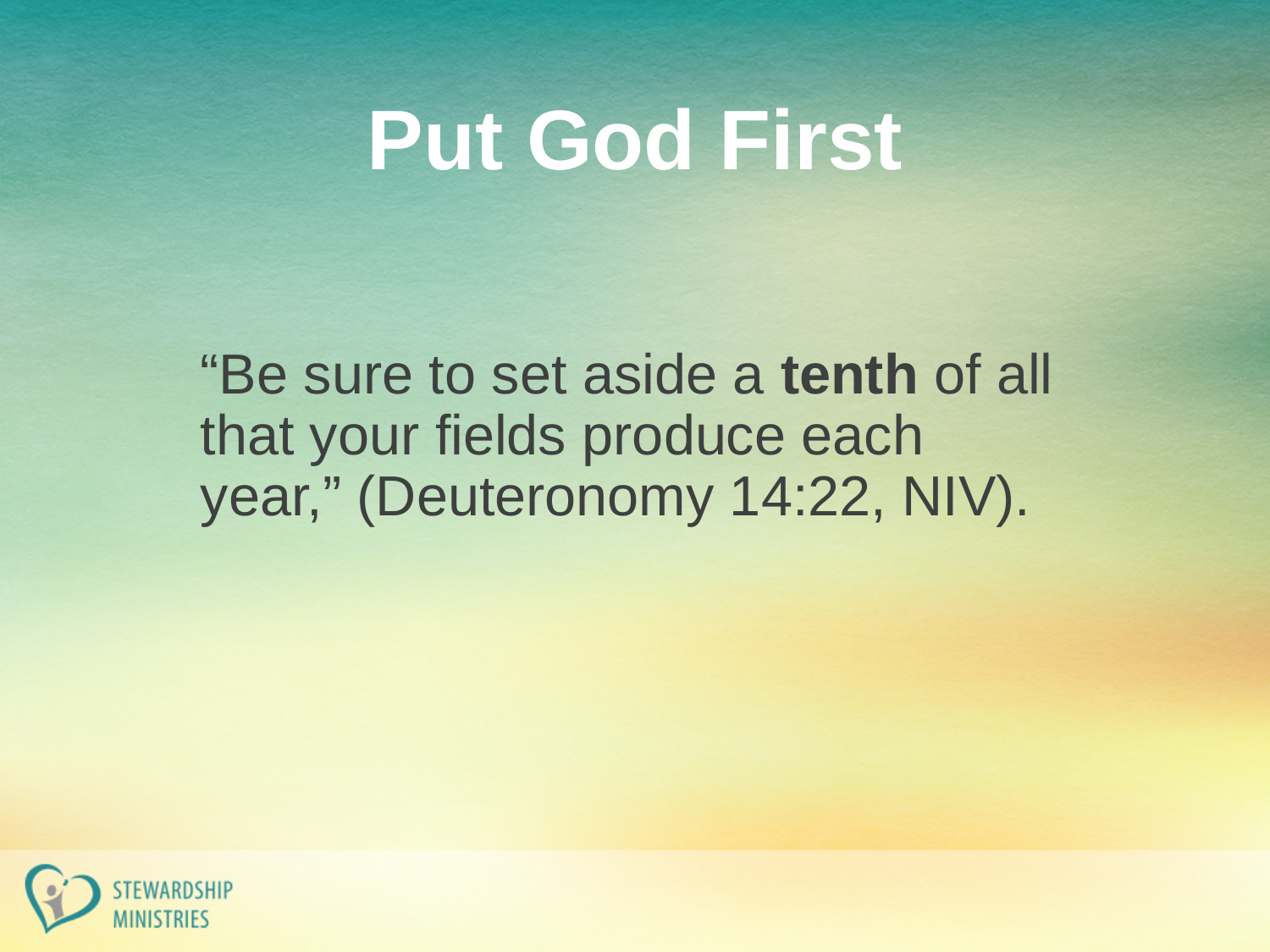

# Put God First

“Be sure to set aside a tenth of all that your fields produce each year,” (Deuteronomy 14:22, NIV).